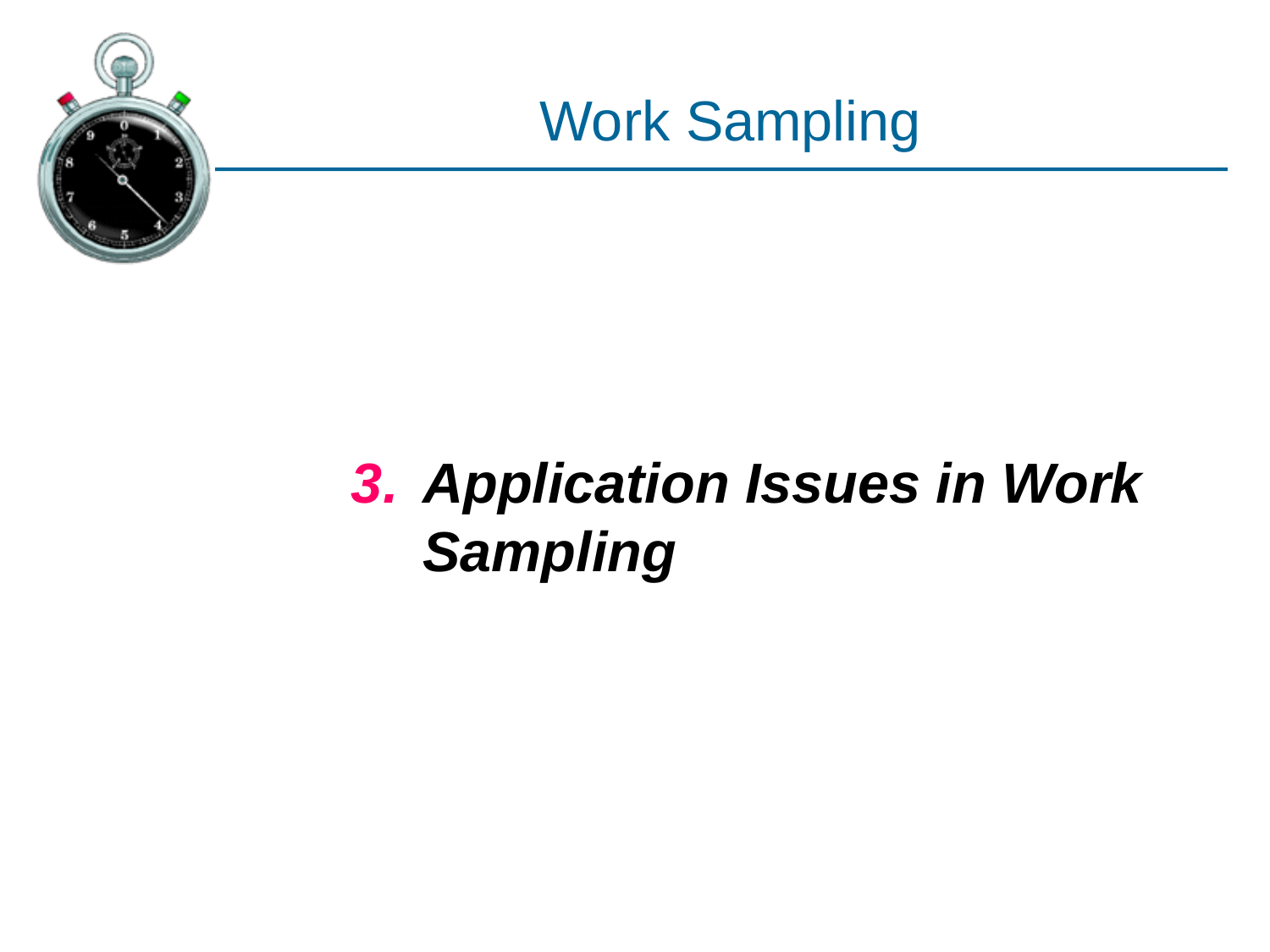

# Work Sampling

Application Issues in Work Sampling